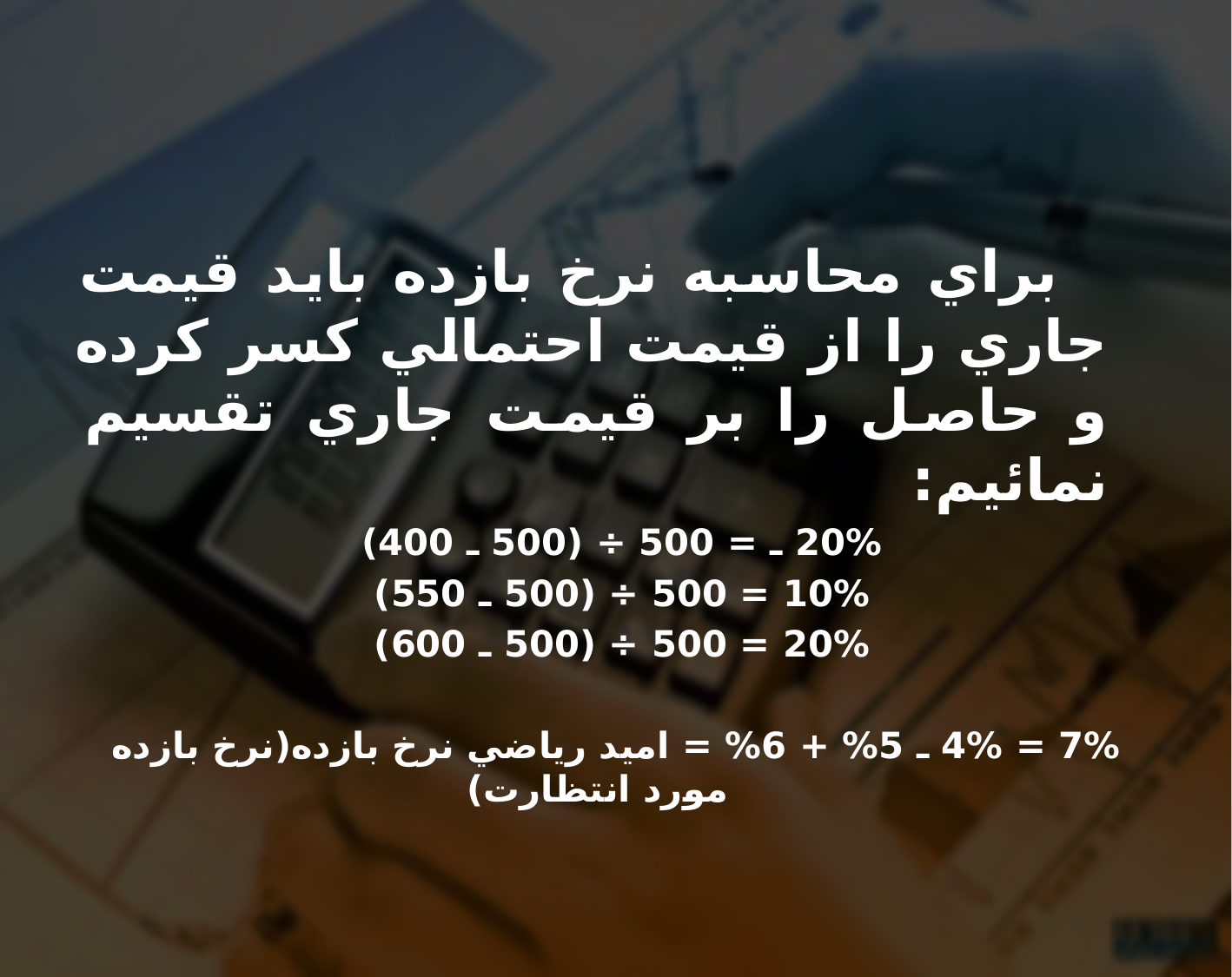

براي محاسبه نرخ بازده بايد قيمت جاري را از قيمت احتمالي كسر كرده و حاصل را بر قيمت جاري تقسيم نمائيم:
20% ـ = 500 ÷ (500 ـ 400)
10% = 500 ÷ (500 ـ 550)
20% = 500 ÷ (500 ـ 600)

7% = 4% ـ 5% + 6% = اميد رياضي نرخ بازده(نرخ بازده مورد انتظارت)